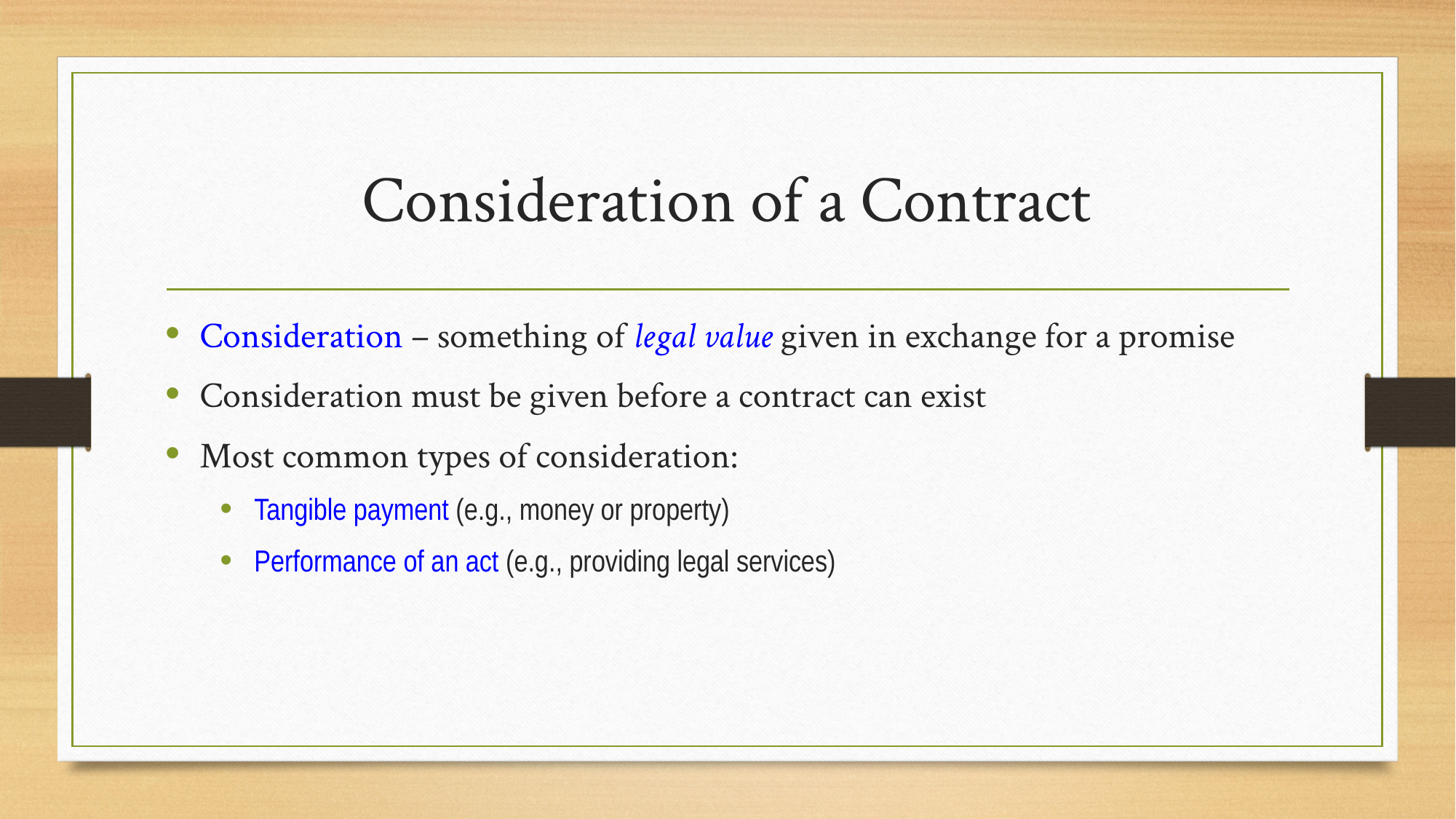

# Consideration of a Contract
Consideration – something of legal value given in exchange for a promise
Consideration must be given before a contract can exist
Most common types of consideration:
Tangible payment (e.g., money or property)
Performance of an act (e.g., providing legal services)